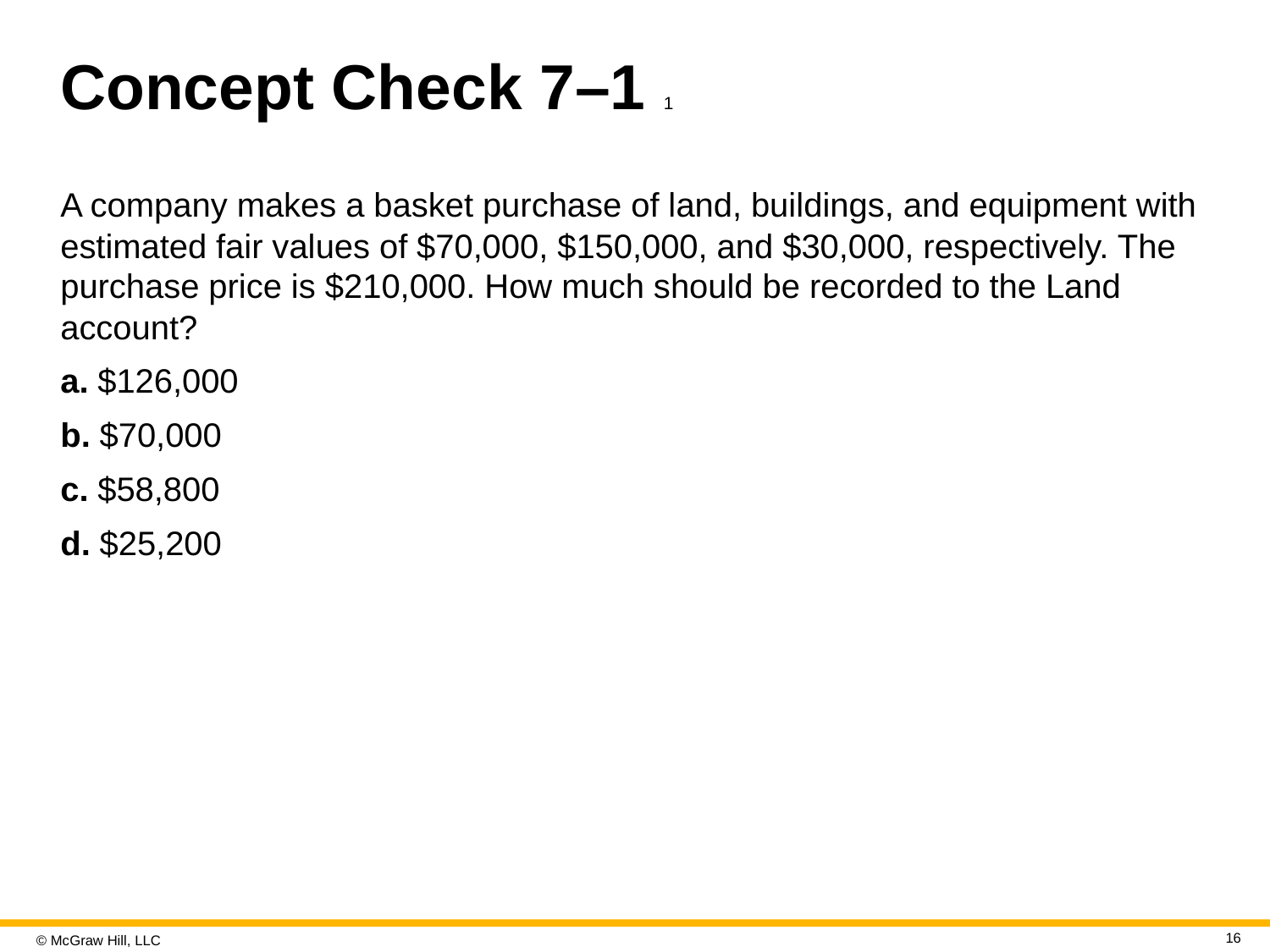

# Concept Check 7–1 1
A company makes a basket purchase of land, buildings, and equipment with estimated fair values of $70,000, $150,000, and $30,000, respectively. The purchase price is $210,000. How much should be recorded to the Land account?
a. $126,000
b. $70,000
c. $58,800
d. $25,200
16